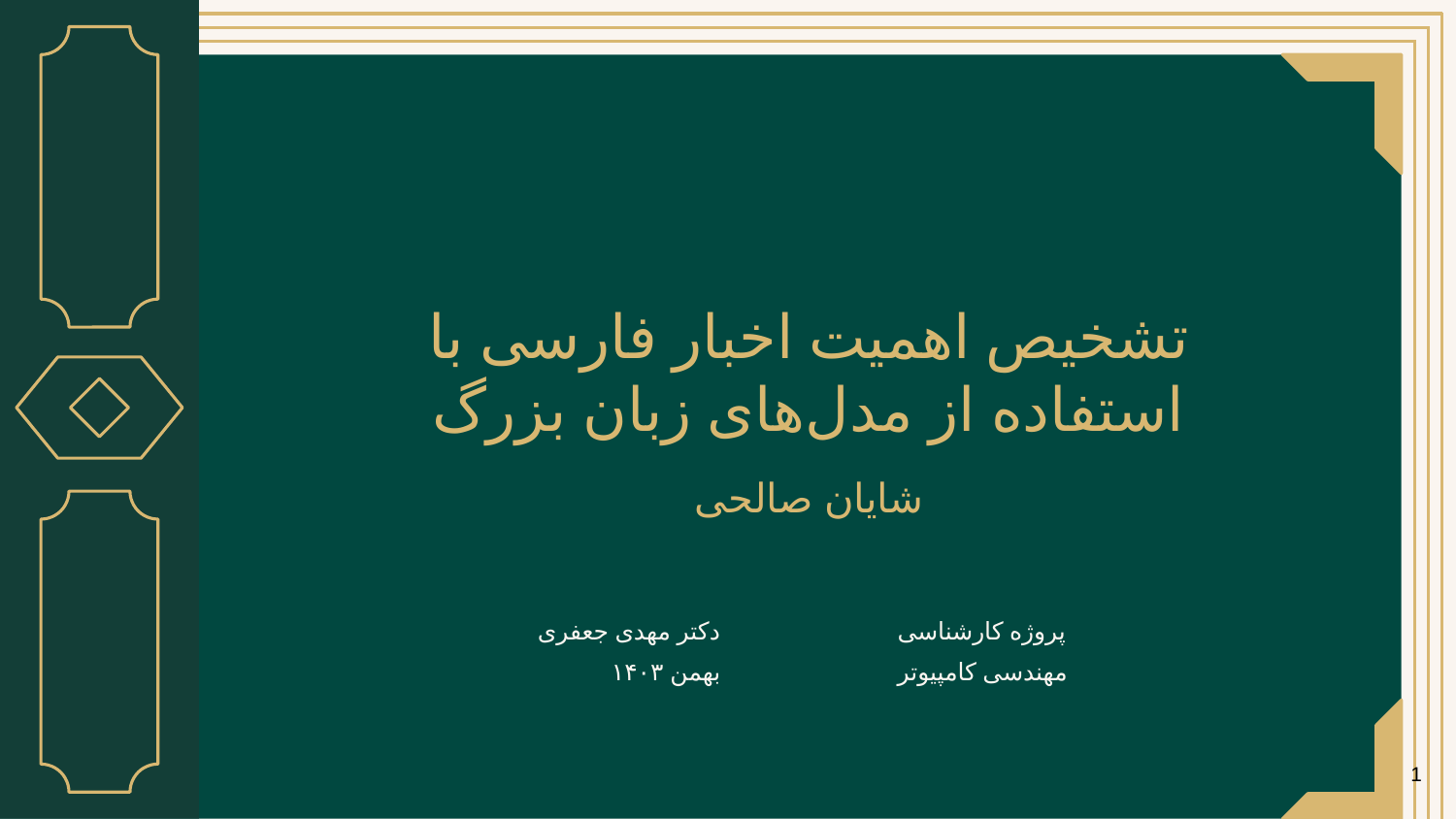

# تشخیص اهمیت اخبار فارسی با استفاده از مدل‌های زبان بزرگ
شایان صالحی
دکتر مهدی جعفری
پروژه کارشناسی
بهمن ۱۴۰۳
مهندسی کامپیوتر
1